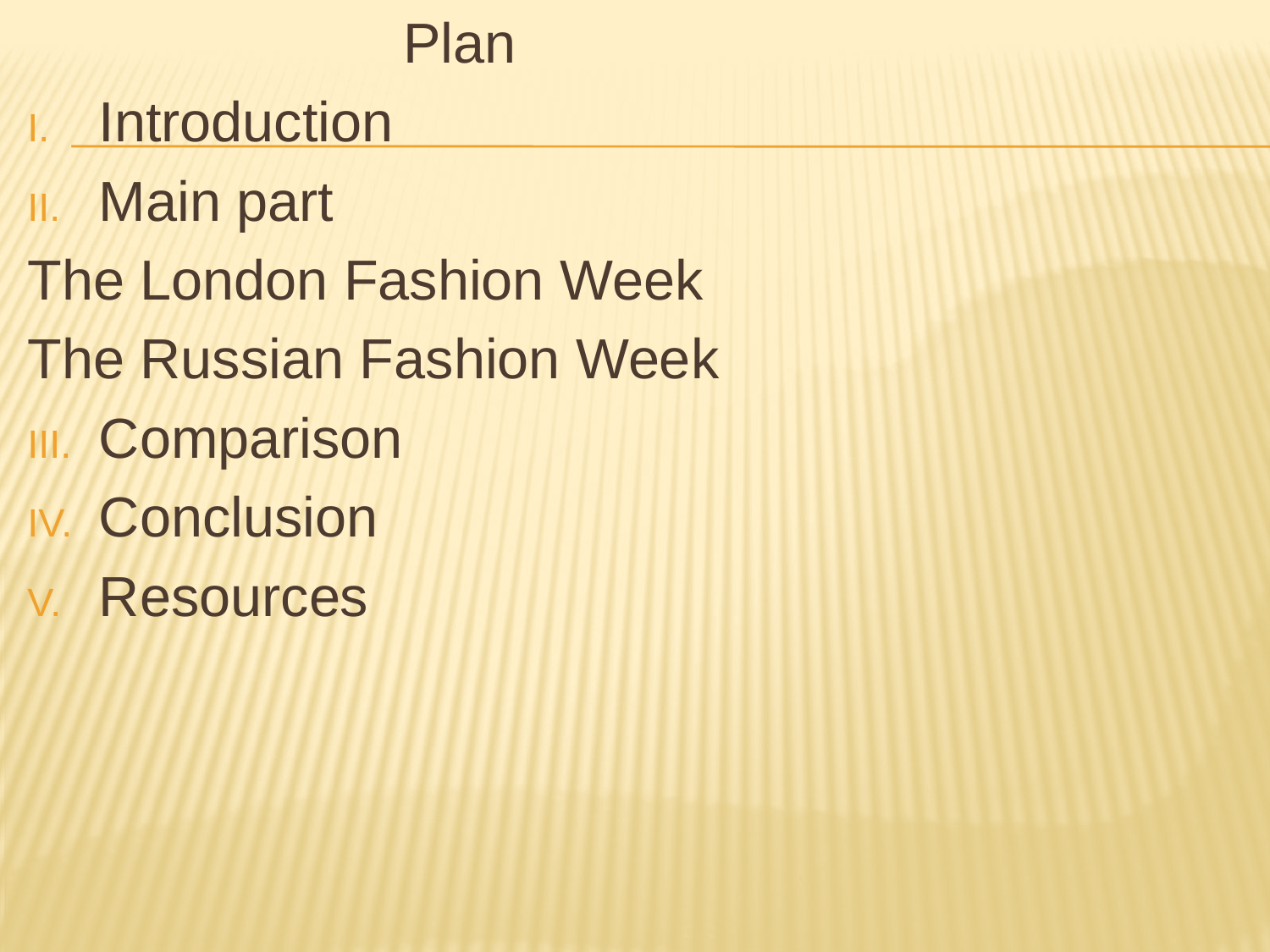

Plan
Introduction
Main part
The London Fashion Week
The Russian Fashion Week
Comparison
Conclusion
Resources